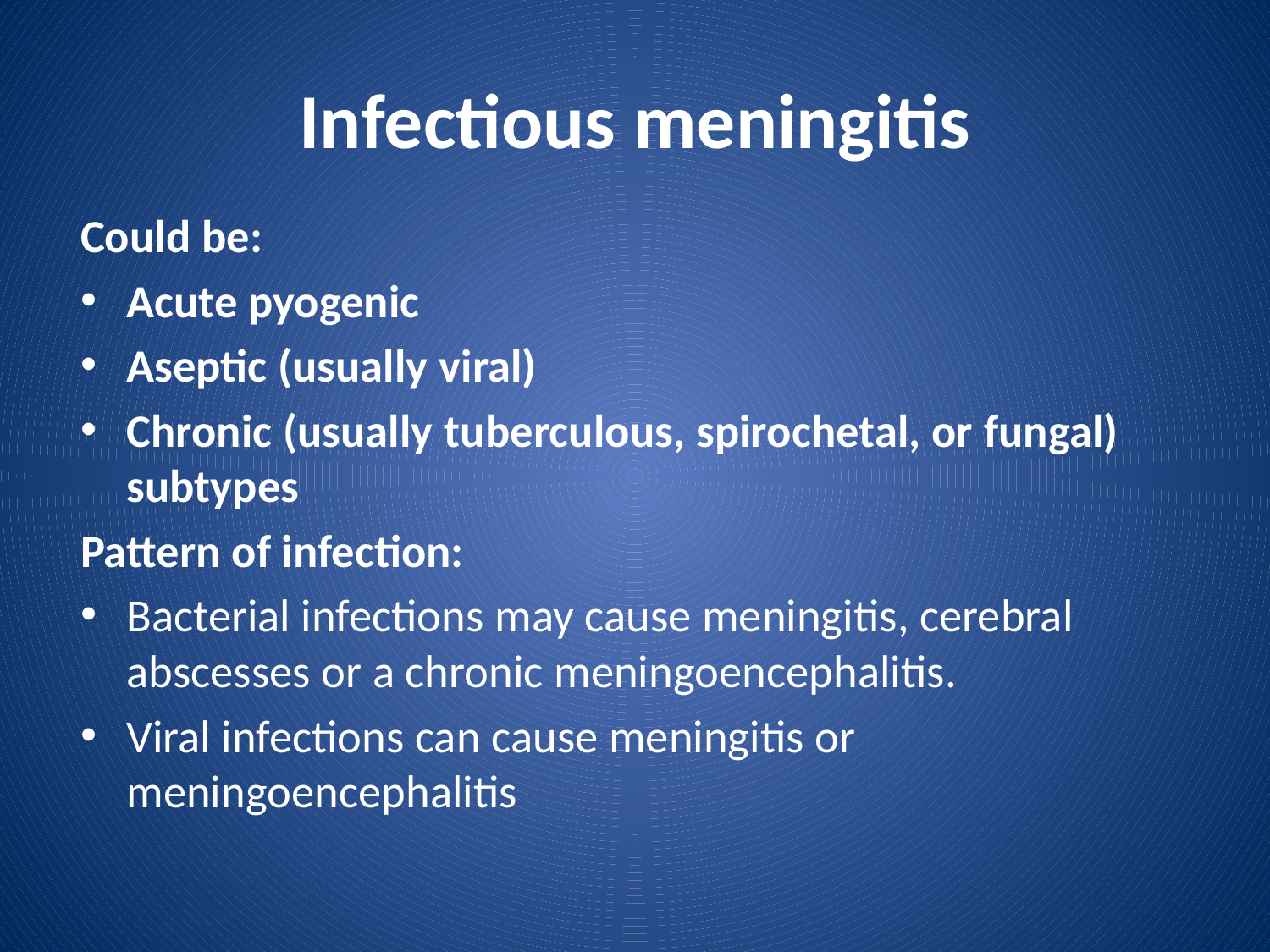

# Infectious meningitis
Could be:
Acute pyogenic
Aseptic (usually viral)
Chronic (usually tuberculous, spirochetal, or fungal) subtypes
Pattern of infection:
Bacterial infections may cause meningitis, cerebral abscesses or a chronic meningoencephalitis.
Viral infections can cause meningitis or meningoencephalitis